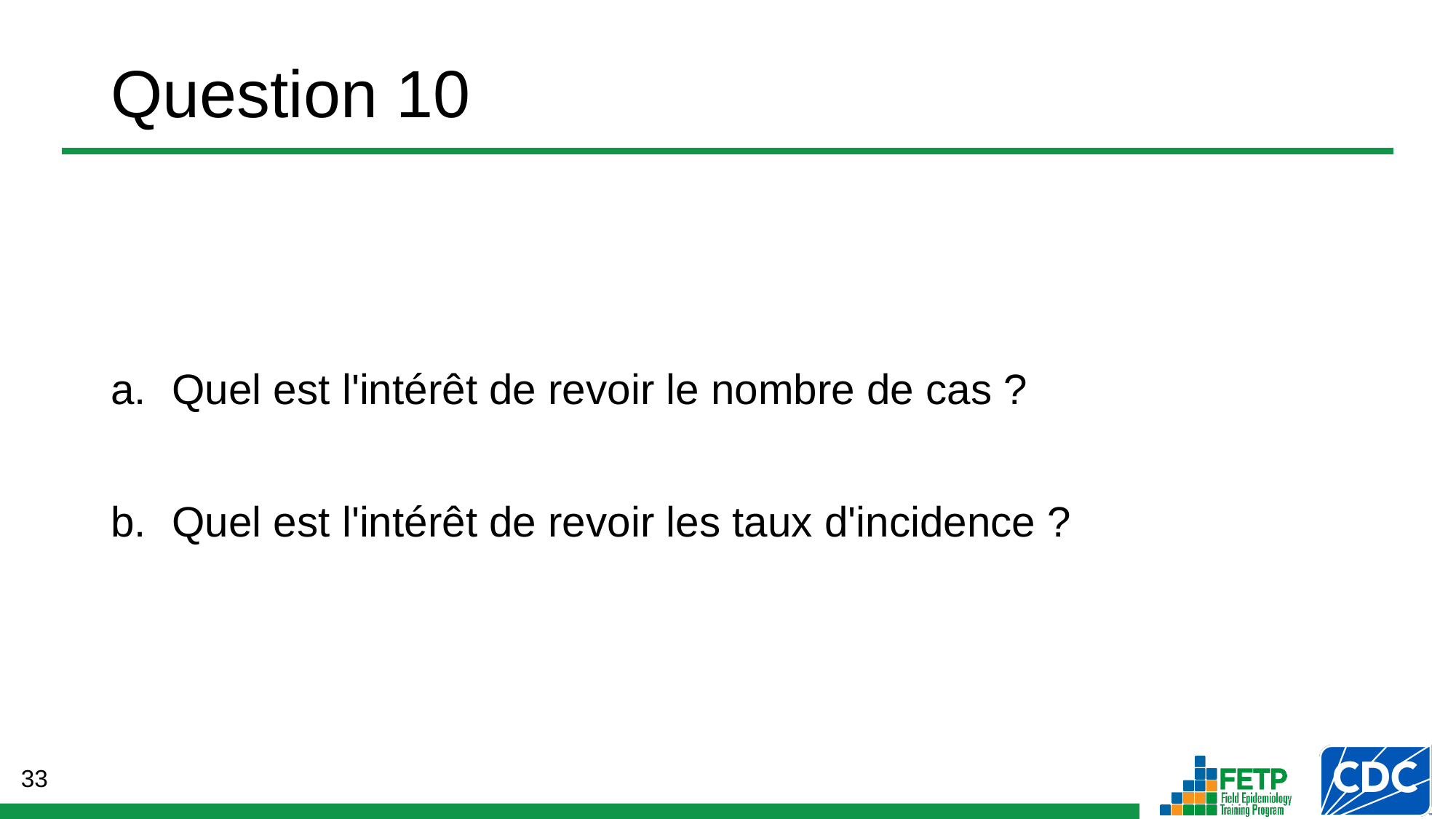

# Question 10
Quel est l'intérêt de revoir le nombre de cas ?

Quel est l'intérêt de revoir les taux d'incidence ?